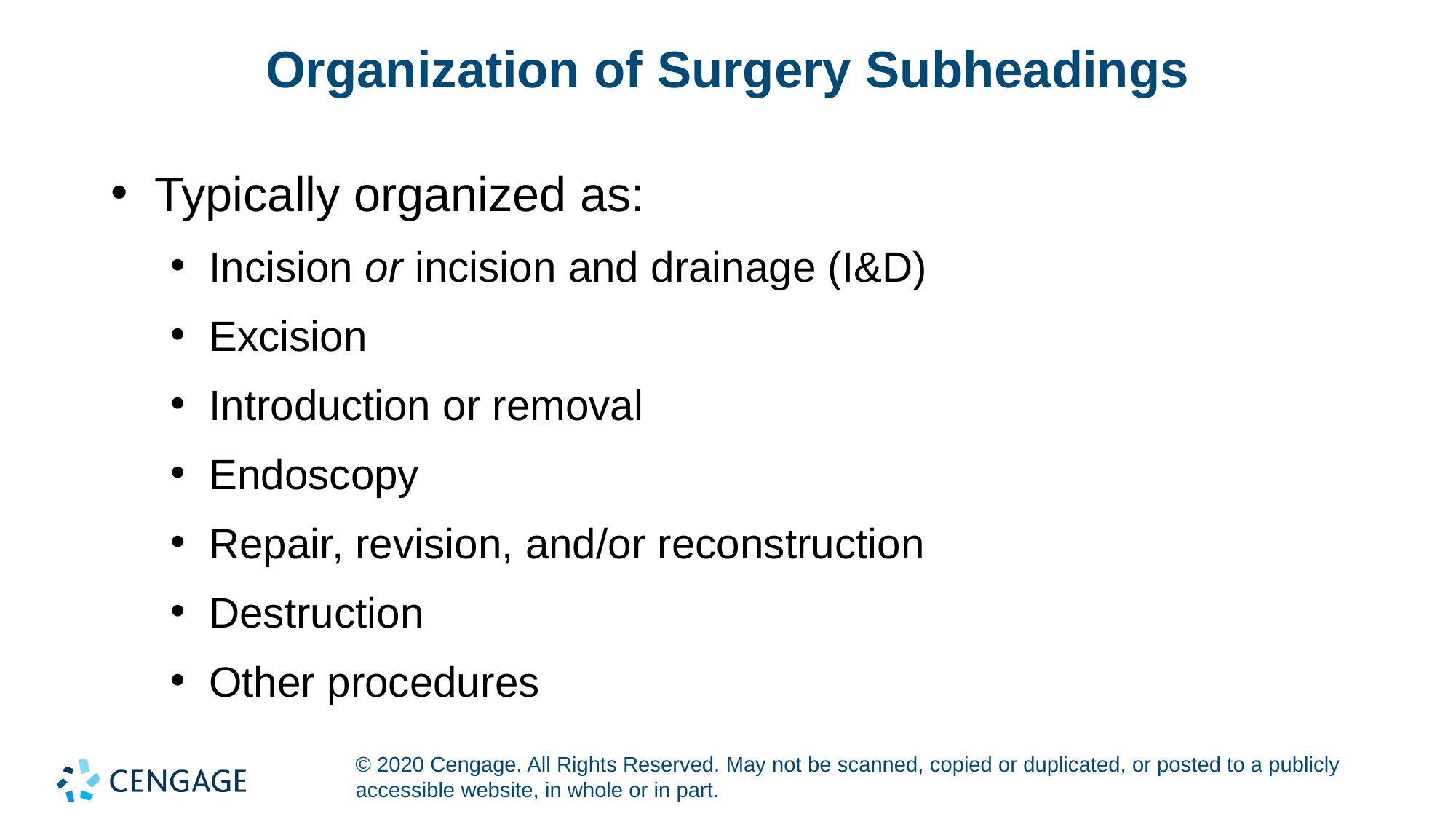

# Organization of Surgery Subheadings
Typically organized as:
Incision or incision and drainage (I&D)
Excision
Introduction or removal
Endoscopy
Repair, revision, and/or reconstruction
Destruction
Other procedures